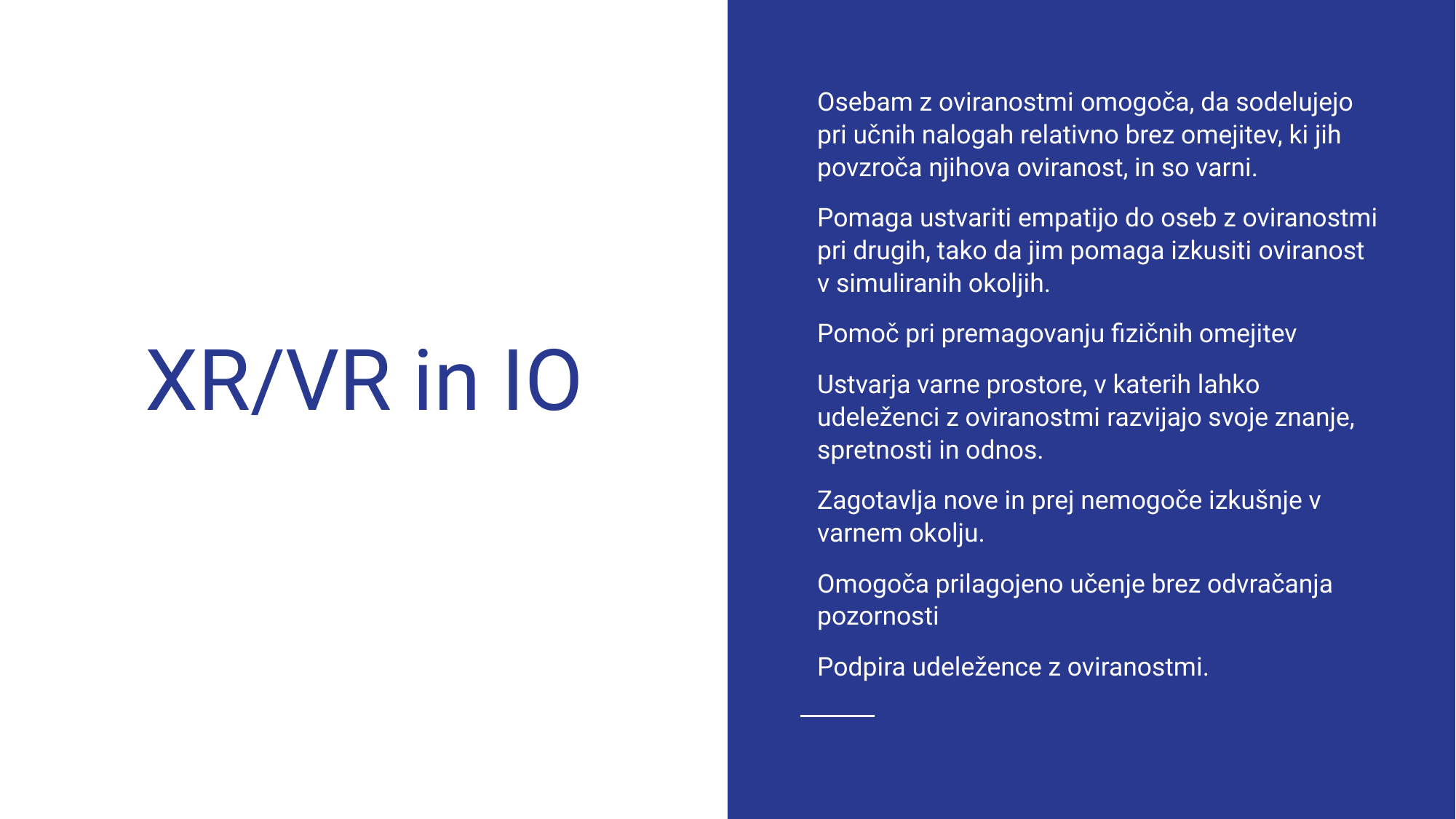

Osebam z oviranostmi omogoča, da sodelujejo pri učnih nalogah relativno brez omejitev, ki jih povzroča njihova oviranost, in so varni.
Pomaga ustvariti empatijo do oseb z oviranostmi pri drugih, tako da jim pomaga izkusiti oviranost  v simuliranih okoljih.
Pomoč pri premagovanju fizičnih omejitev
Ustvarja varne prostore, v katerih lahko udeleženci z oviranostmi razvijajo svoje znanje, spretnosti in odnos.
Zagotavlja nove in prej nemogoče izkušnje v varnem okolju.
Omogoča prilagojeno učenje brez odvračanja pozornosti
Podpira udeležence z oviranostmi.
# XR/VR in IO